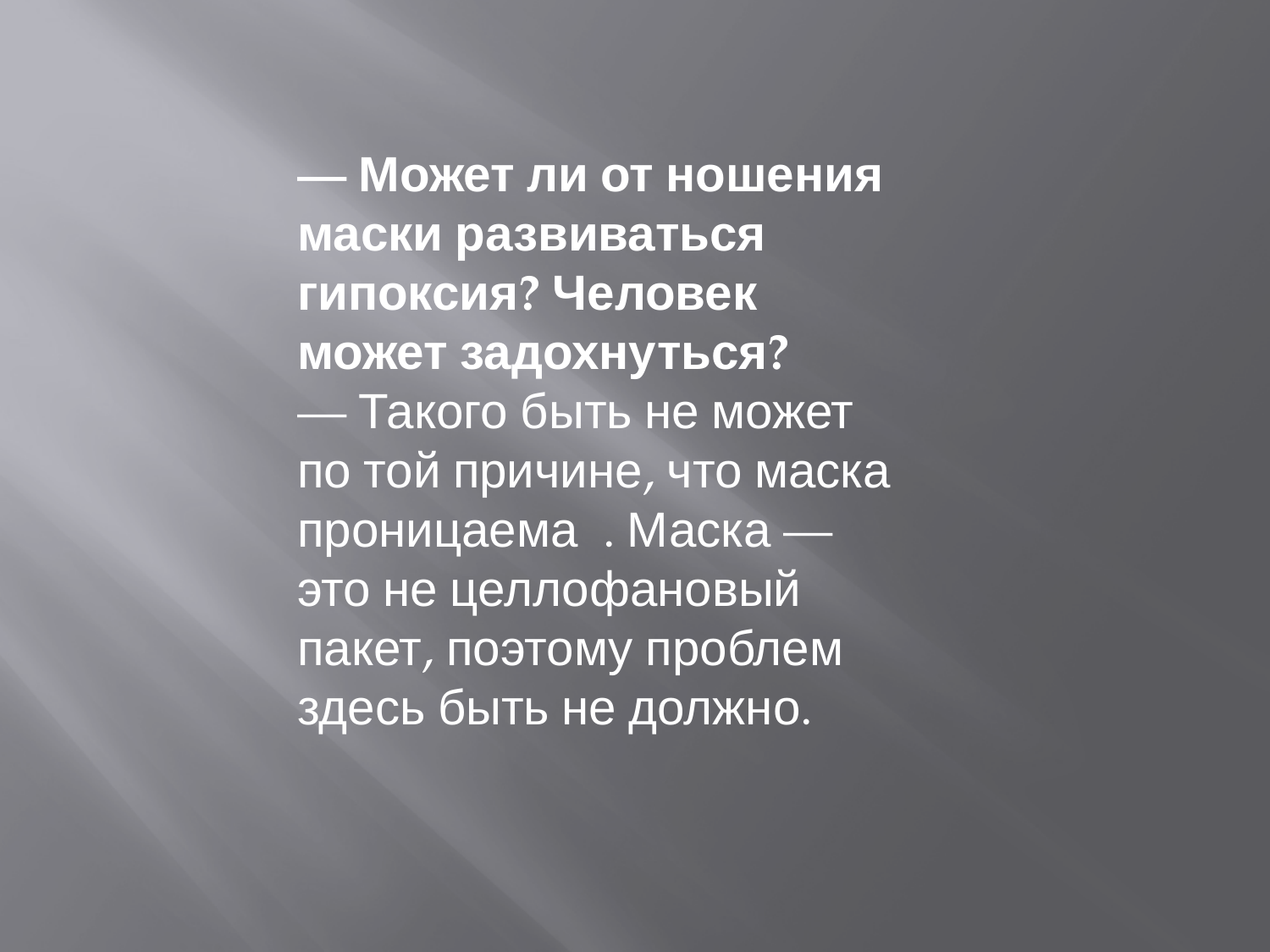

— Может ли от ношения маски развиваться гипоксия? Человек может задохнуться?
— Такого быть не может по той причине, что маска проницаема  . Маска — это не целлофановый пакет, поэтому проблем здесь быть не должно.